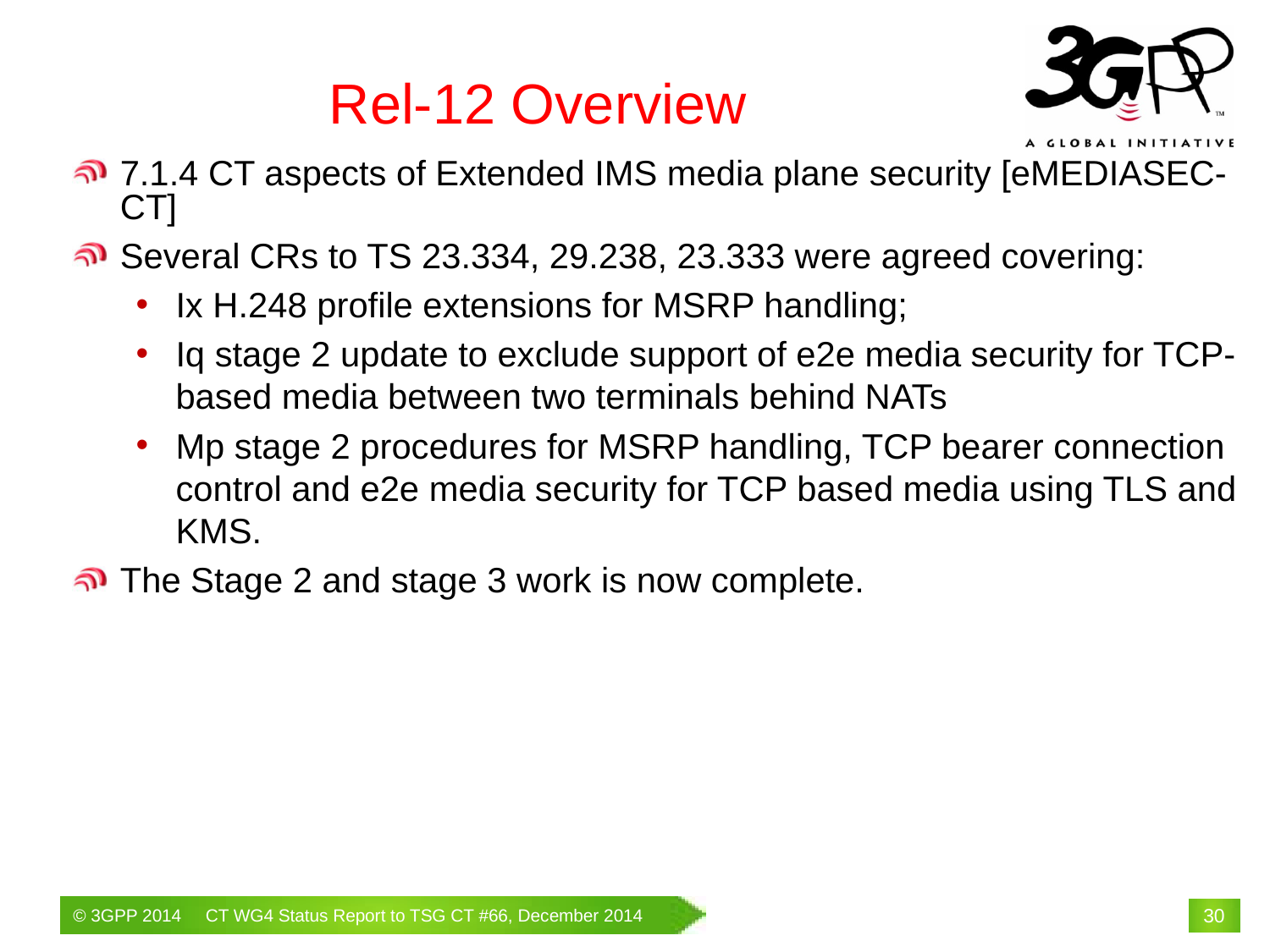

# Rel-12 Overview
7.1.4 CT aspects of Extended IMS media plane security [eMEDIASEC-CT]
Several CRs to TS 23.334, 29.238, 23.333 were agreed covering:
Ix H.248 profile extensions for MSRP handling;
Iq stage 2 update to exclude support of e2e media security for TCP-based media between two terminals behind NATs
Mp stage 2 procedures for MSRP handling, TCP bearer connection control and e2e media security for TCP based media using TLS and KMS.
The Stage 2 and stage 3 work is now complete.